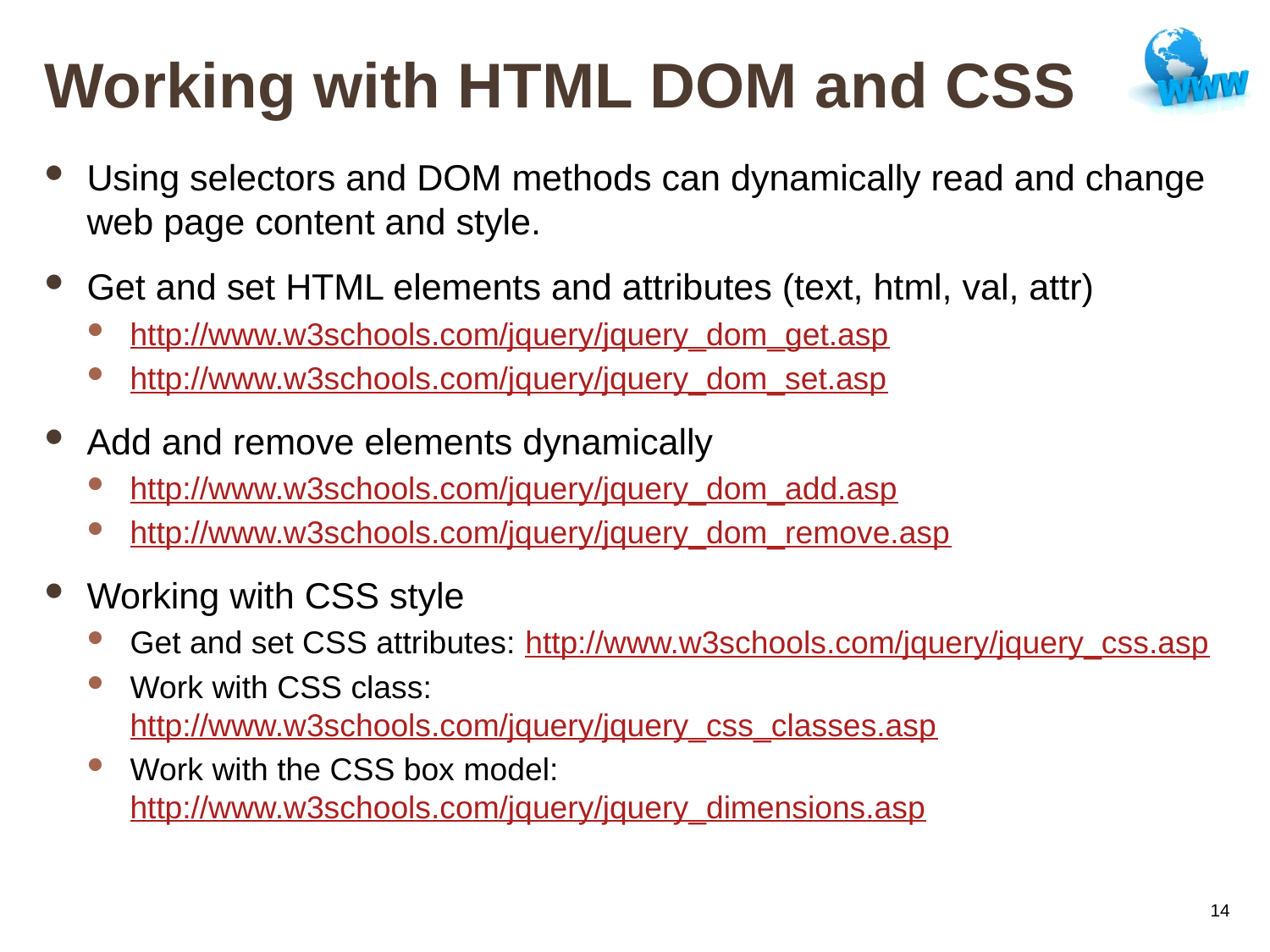

# Working with HTML DOM and CSS
Using selectors and DOM methods can dynamically read and change web page content and style.
Get and set HTML elements and attributes (text, html, val, attr)
http://www.w3schools.com/jquery/jquery_dom_get.asp
http://www.w3schools.com/jquery/jquery_dom_set.asp
Add and remove elements dynamically
http://www.w3schools.com/jquery/jquery_dom_add.asp
http://www.w3schools.com/jquery/jquery_dom_remove.asp
Working with CSS style
Get and set CSS attributes: http://www.w3schools.com/jquery/jquery_css.asp
Work with CSS class: http://www.w3schools.com/jquery/jquery_css_classes.asp
Work with the CSS box model: http://www.w3schools.com/jquery/jquery_dimensions.asp

14